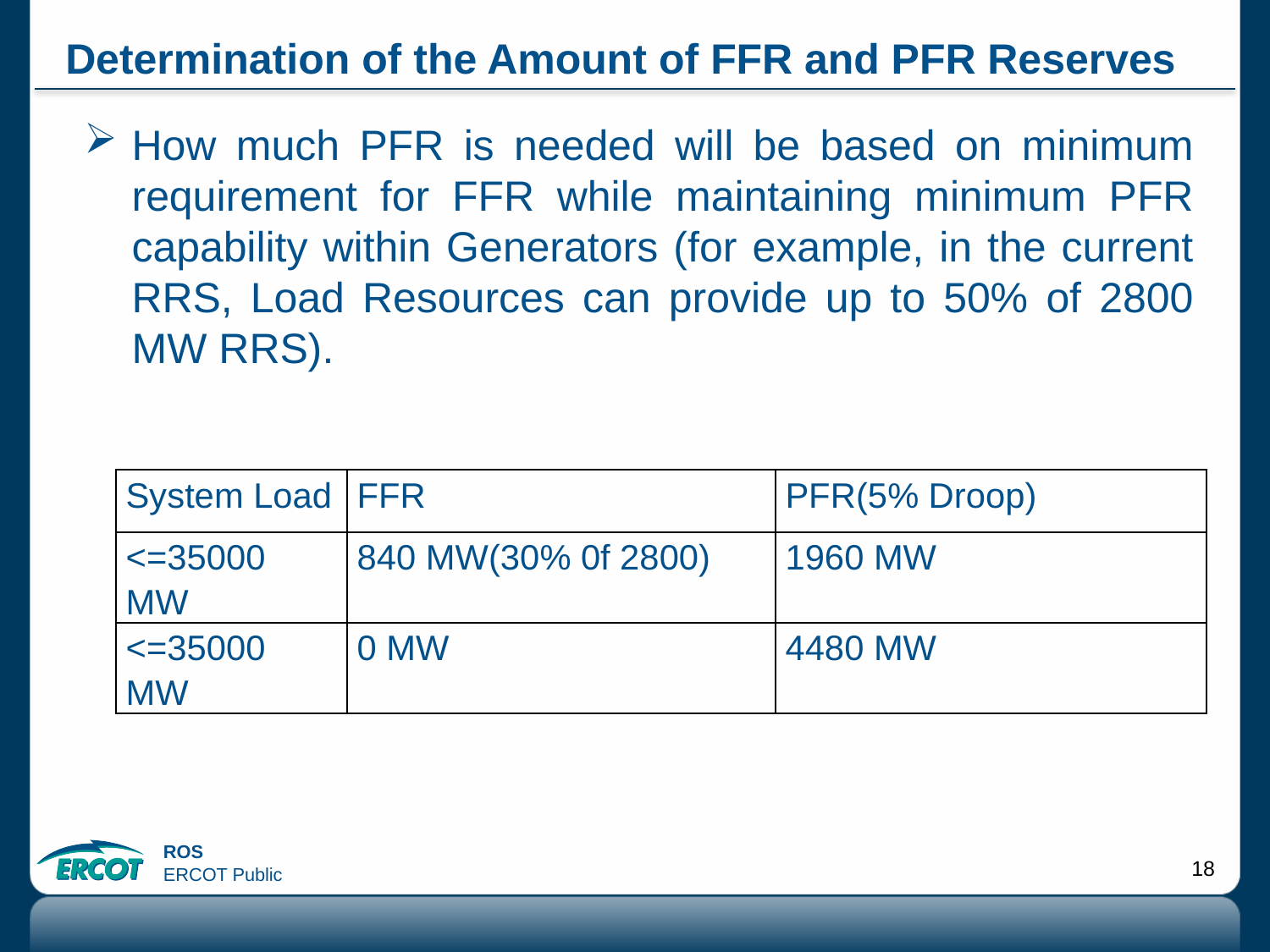

# Determination of the Amount of FFR and PFR Reserves
How much PFR is needed will be based on minimum requirement for FFR while maintaining minimum PFR capability within Generators (for example, in the current RRS, Load Resources can provide up to 50% of 2800 MW RRS).

| System Load | FFR | PFR(5% Droop) |
| --- | --- | --- |
| <=35000 MW | 840 MW(30% 0f 2800) | 1960 MW |
| <=35000 MW | 0 MW | 4480 MW |